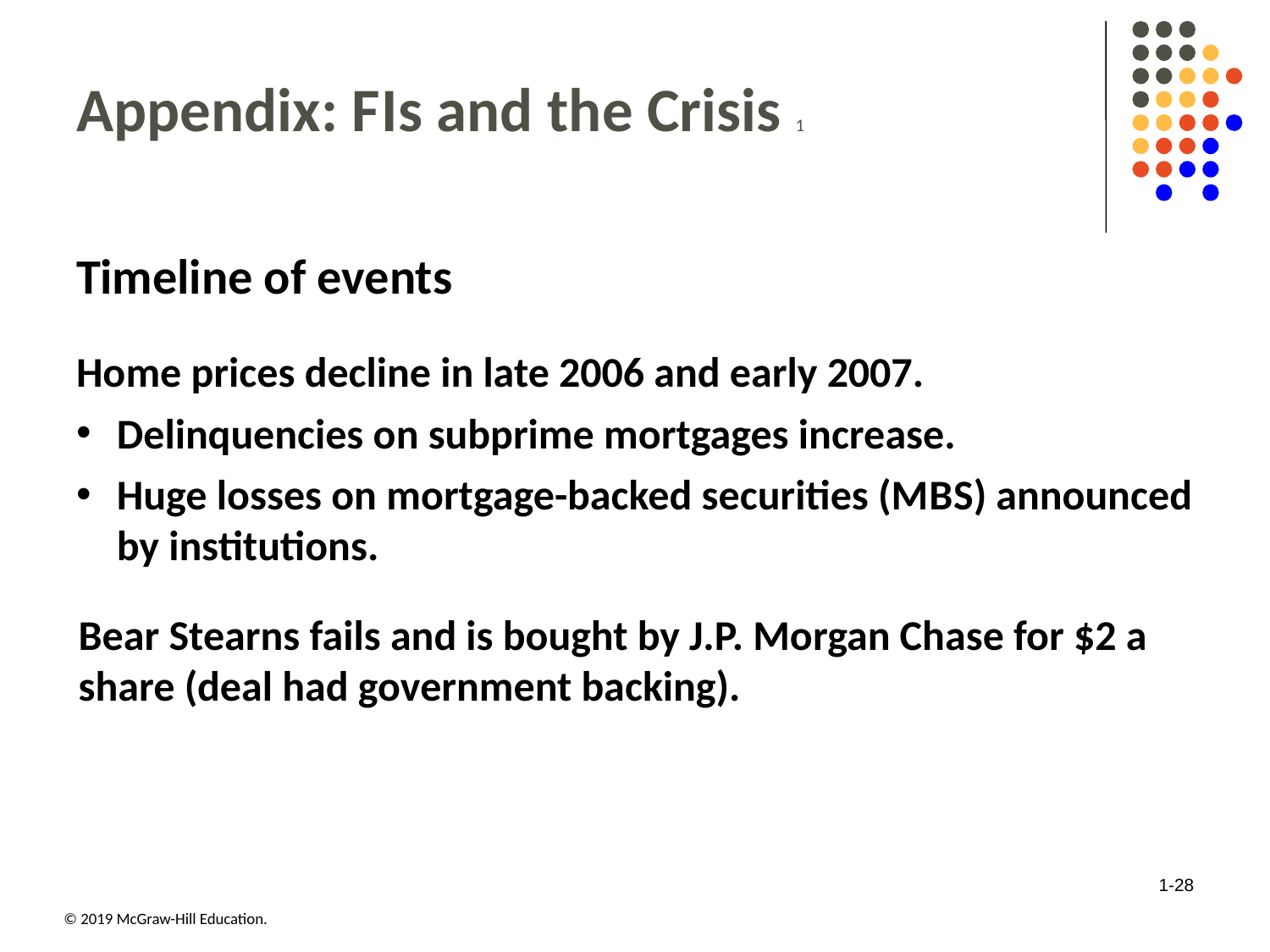

# Appendix: F I s and the Crisis 1
Timeline of events
Home prices decline in late 2006 and early 2007.
Delinquencies on subprime mortgages increase.
Huge losses on mortgage-backed securities (M B S) announced by institutions.
Bear Stearns fails and is bought by J.P. Morgan Chase for $2 a share (deal had government backing).
1-28